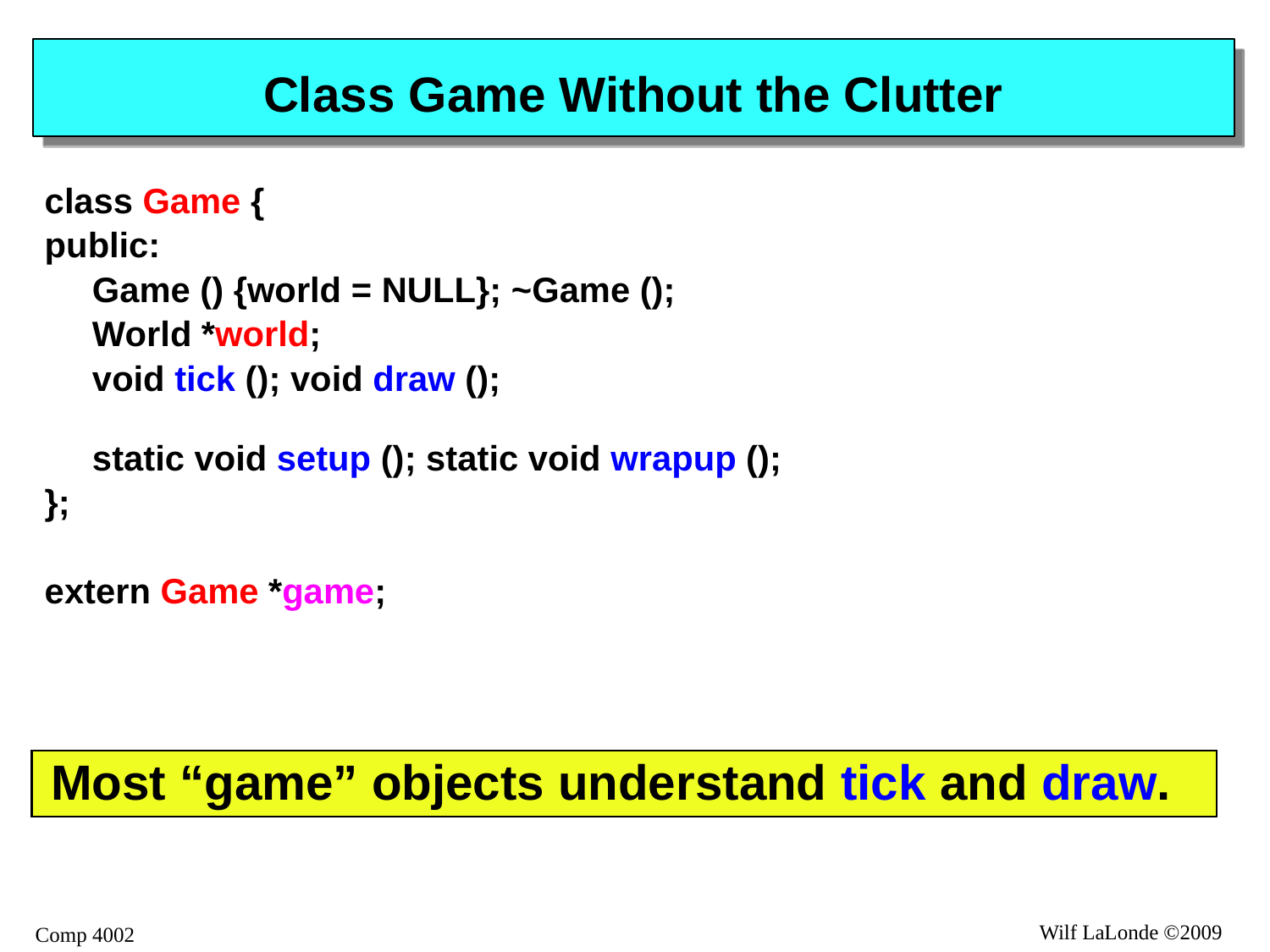

# Class Game Without the Clutter
class Game {
public:
	Game () {world = NULL}; ~Game ();
	World *world;
	void tick (); void draw ();

	static void setup (); static void wrapup ();
};

extern Game *game;
Most “game” objects understand tick and draw.